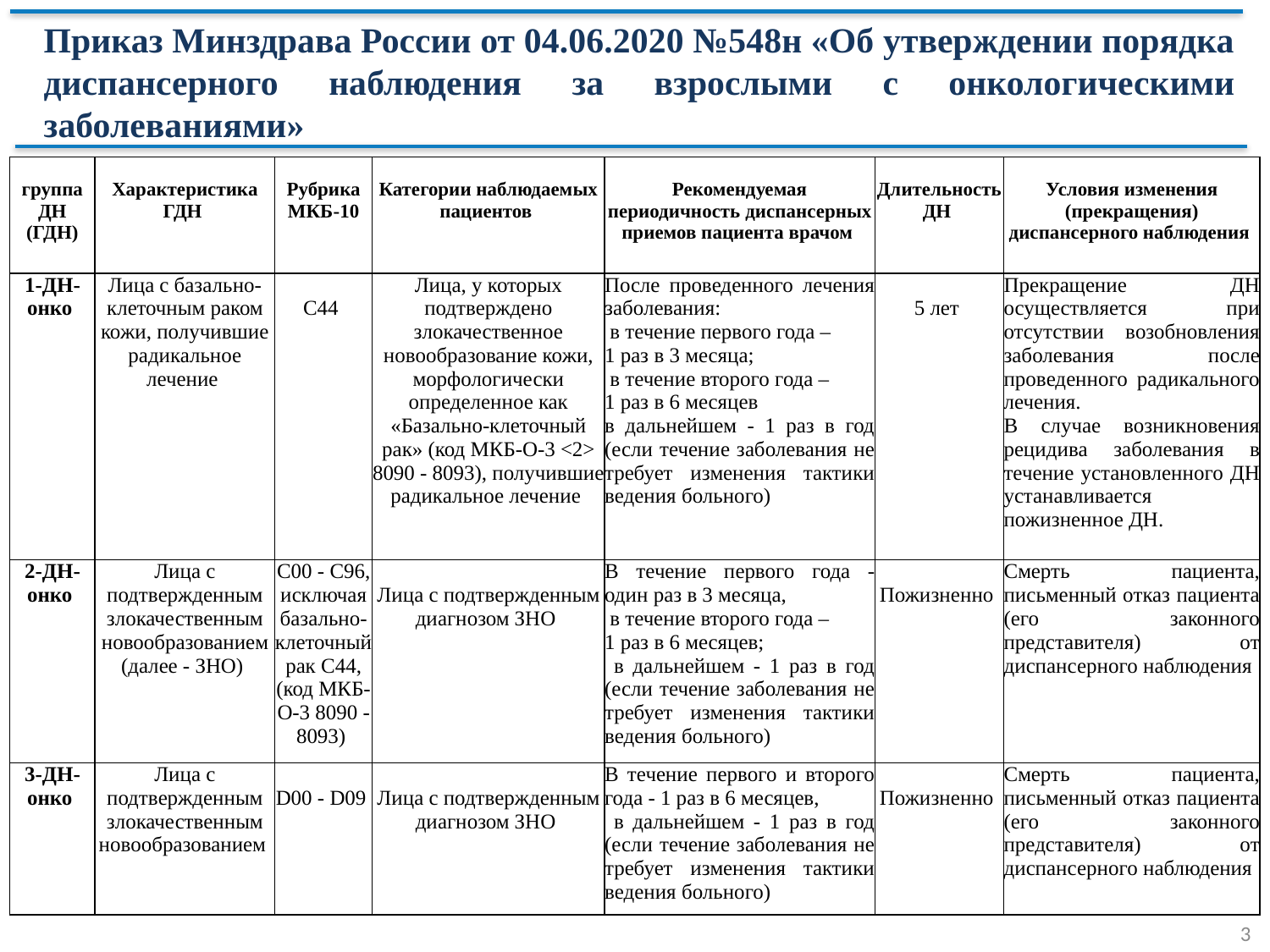

Приказ Минздрава России от 04.06.2020 №548н «Об утверждении порядка диспансерного наблюдения за взрослыми с онкологическими заболеваниями»
| группа ДН (ГДН) | Характеристика ГДН | Рубрика МКБ-10 | Категории наблюдаемых пациентов | Рекомендуемая периодичность диспансерных приемов пациента врачом | Длительность ДН | Условия изменения (прекращения) диспансерного наблюдения |
| --- | --- | --- | --- | --- | --- | --- |
| 1-ДН-онко | Лица с базально-клеточным раком кожи, получившие радикальное лечение | C44 | Лица, у которых подтверждено злокачественное новообразование кожи, морфологически определенное как «Базально-клеточный рак» (код МКБ-О-3 <2> 8090 - 8093), получившие радикальное лечение | После проведенного лечения заболевания: в течение первого года – 1 раз в 3 месяца; в течение второго года – 1 раз в 6 месяцев в дальнейшем - 1 раз в год (если течение заболевания не требует изменения тактики ведения больного) | 5 лет | Прекращение ДН осуществляется при отсутствии возобновления заболевания после проведенного радикального лечения. В случае возникновения рецидива заболевания в течение установленного ДН устанавливается пожизненное ДН. |
| 2-ДН-онко | Лица с подтвержденным злокачественным новообразованием (далее - ЗНО) | C00 - C96, исключая базально-клеточный рак C44, (код МКБ-О-3 8090 - 8093) | Лица с подтвержденным диагнозом ЗНО | В течение первого года - один раз в 3 месяца, в течение второго года – 1 раз в 6 месяцев; в дальнейшем - 1 раз в год (если течение заболевания не требует изменения тактики ведения больного) | Пожизненно | Смерть пациента, письменный отказ пациента (его законного представителя) от диспансерного наблюдения |
| 3-ДН-онко | Лица с подтвержденным злокачественным новообразованием | D00 - D09 | Лица с подтвержденным диагнозом ЗНО | В течение первого и второго года - 1 раз в 6 месяцев, в дальнейшем - 1 раз в год (если течение заболевания не требует изменения тактики ведения больного) | Пожизненно | Смерть пациента, письменный отказ пациента (его законного представителя) от диспансерного наблюдения |
3